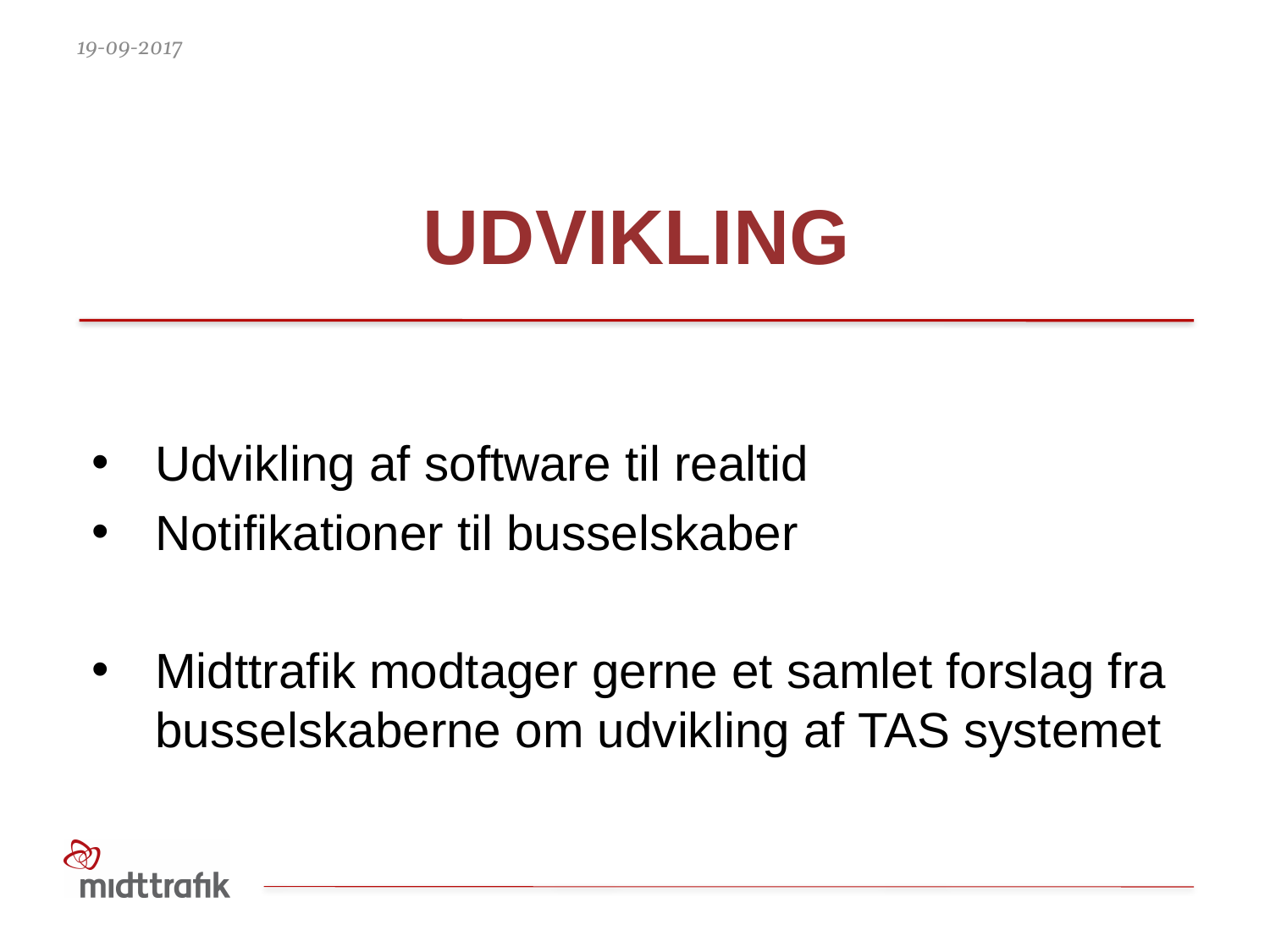

19-09-2017
# Udvikling

Udvikling af software til realtid
Notifikationer til busselskaber

Midttrafik modtager gerne et samlet forslag fra busselskaberne om udvikling af TAS systemet